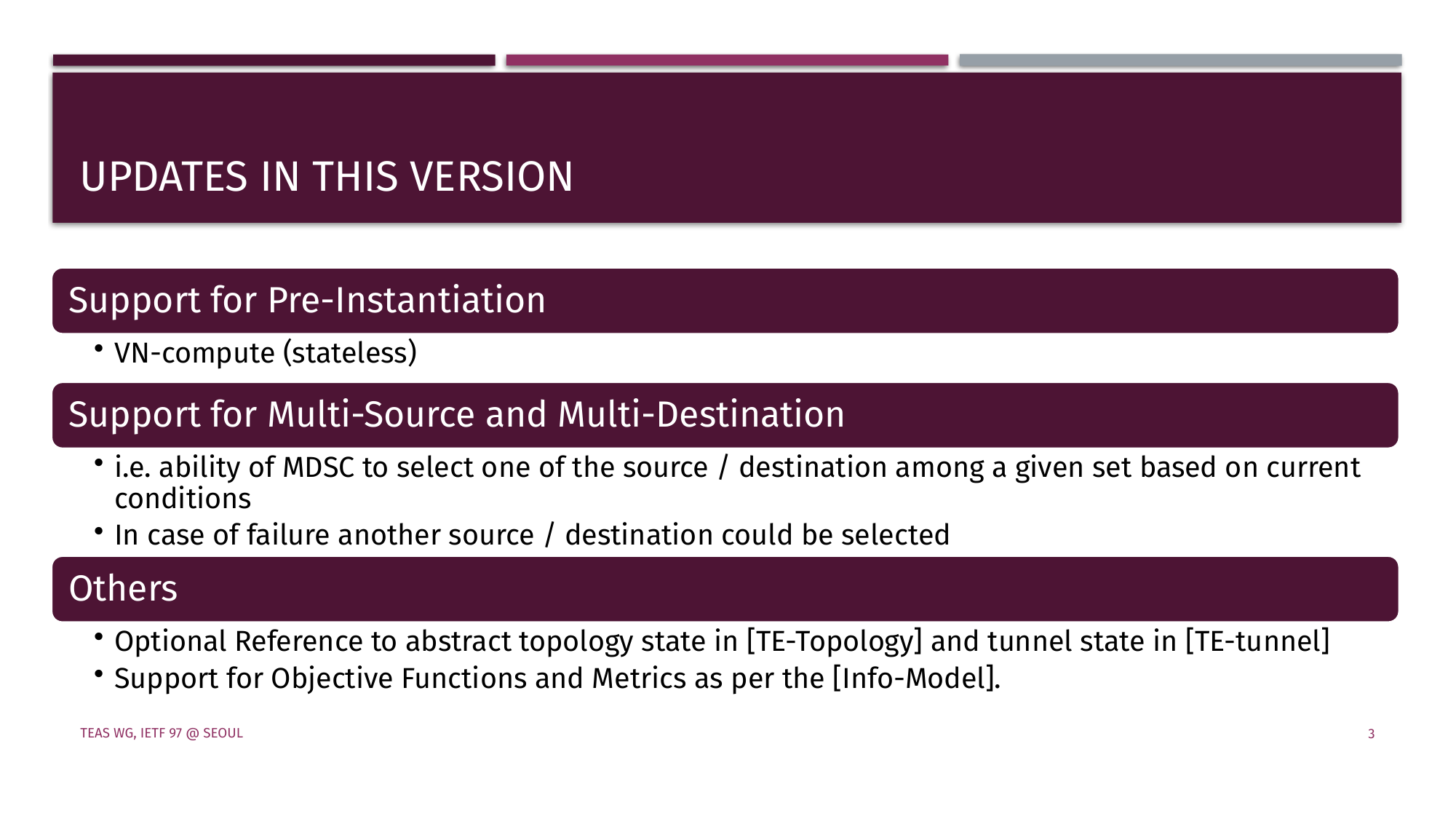

# Updates in this version
Support for Pre-Instantiation
VN-compute (stateless)
Support for Multi-Source and Multi-Destination
i.e. ability of MDSC to select one of the source / destination among a given set based on current conditions
In case of failure another source / destination could be selected
Others
Optional Reference to abstract topology state in [TE-Topology] and tunnel state in [TE-tunnel]
Support for Objective Functions and Metrics as per the [Info-Model].
TEAS WG, IETF 97 @ Seoul
3